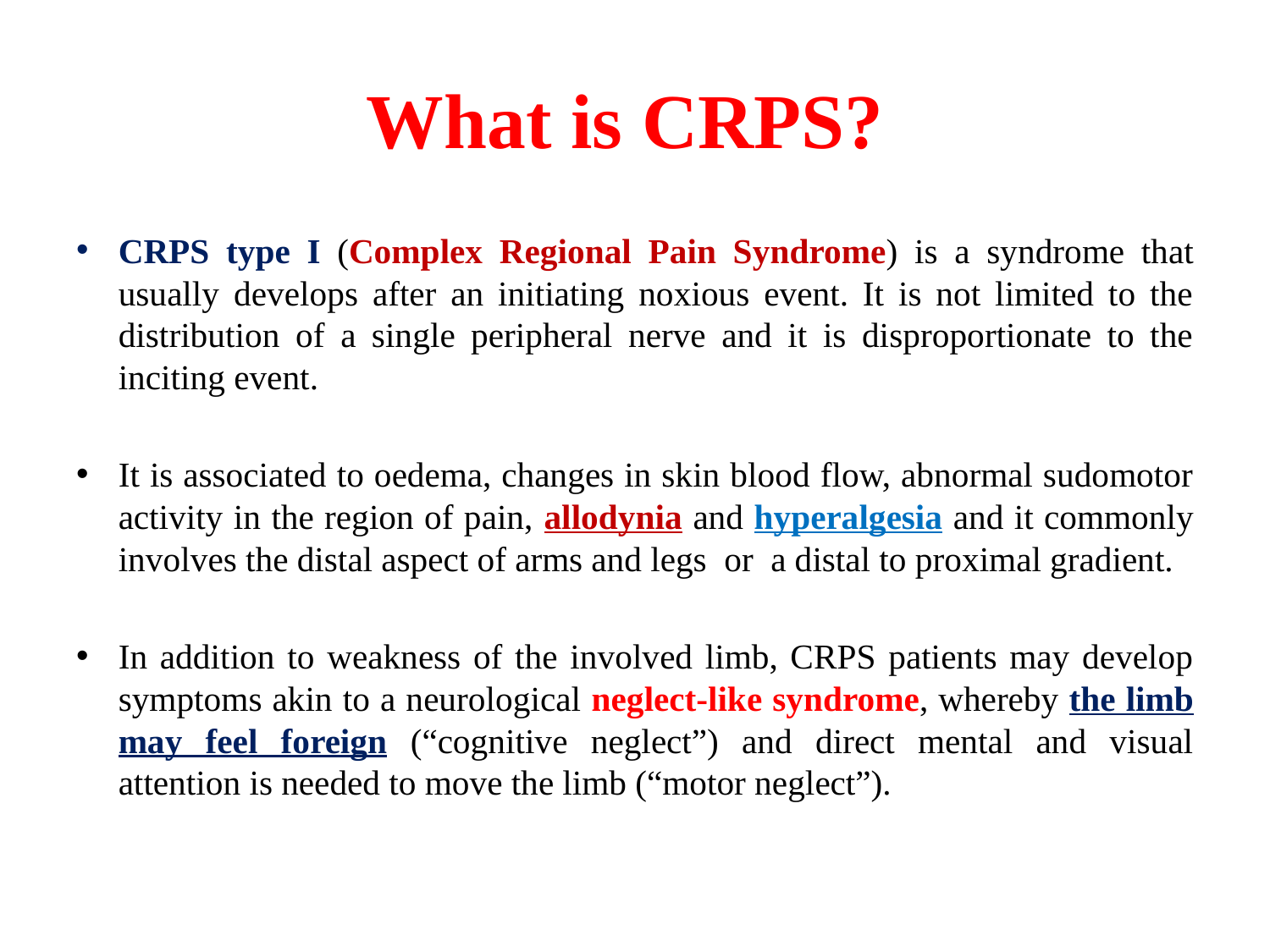

# What is CRPS?
CRPS type I (Complex Regional Pain Syndrome) is a syndrome that usually develops after an initiating noxious event. It is not limited to the distribution of a single peripheral nerve and it is disproportionate to the inciting event.

It is associated to oedema, changes in skin blood flow, abnormal sudomotor activity in the region of pain, allodynia and hyperalgesia and it commonly involves the distal aspect of arms and legs  or  a distal to proximal gradient.

In addition to weakness of the involved limb, CRPS patients may develop symptoms akin to a neurological neglect-like syndrome, whereby the limb may feel foreign (“cognitive neglect”) and direct mental and visual attention is needed to move the limb (“motor neglect”).